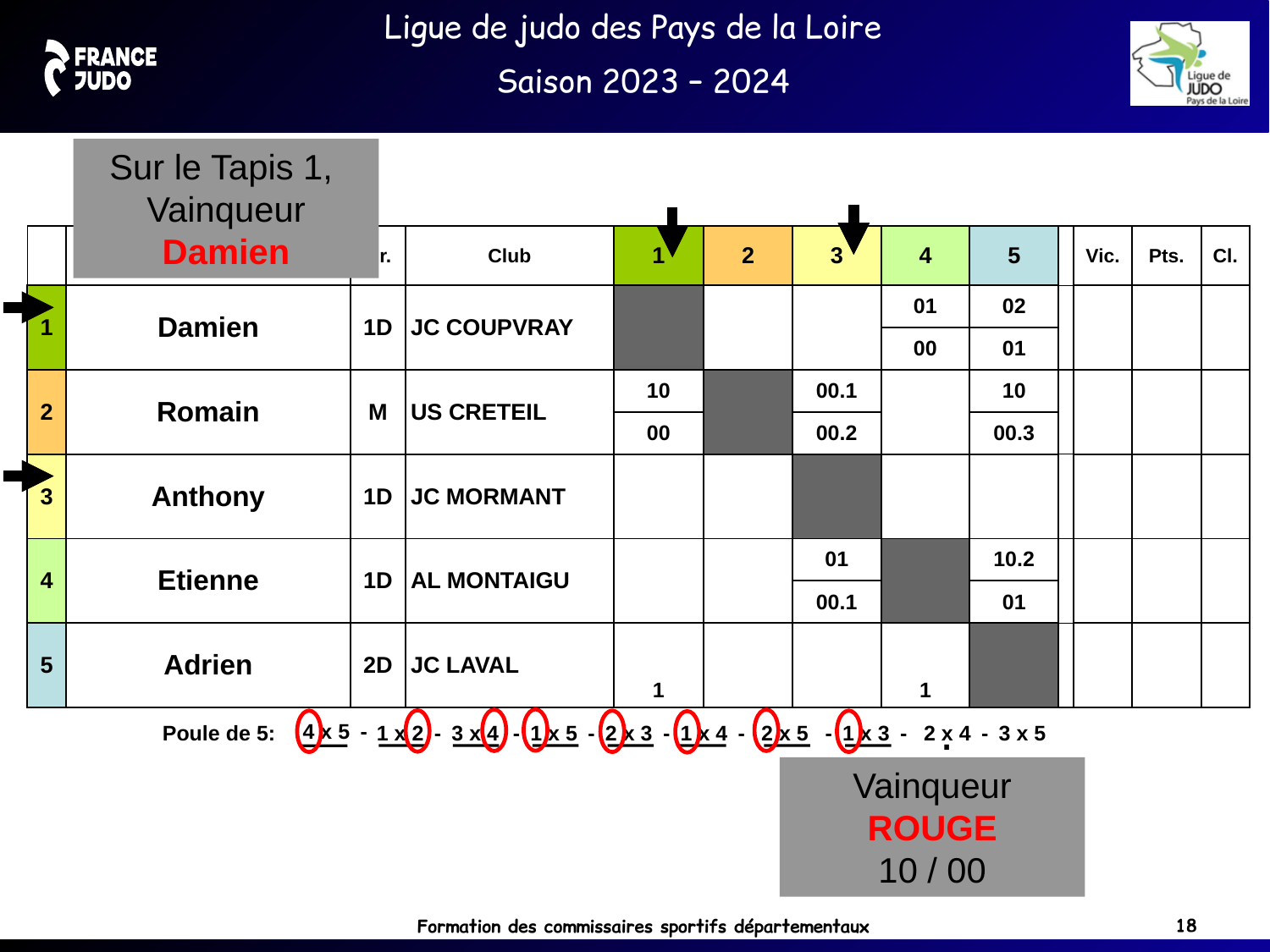

Sur le Tapis 1,
Vainqueur Damien

.

Vainqueur ROUGE
10 / 00